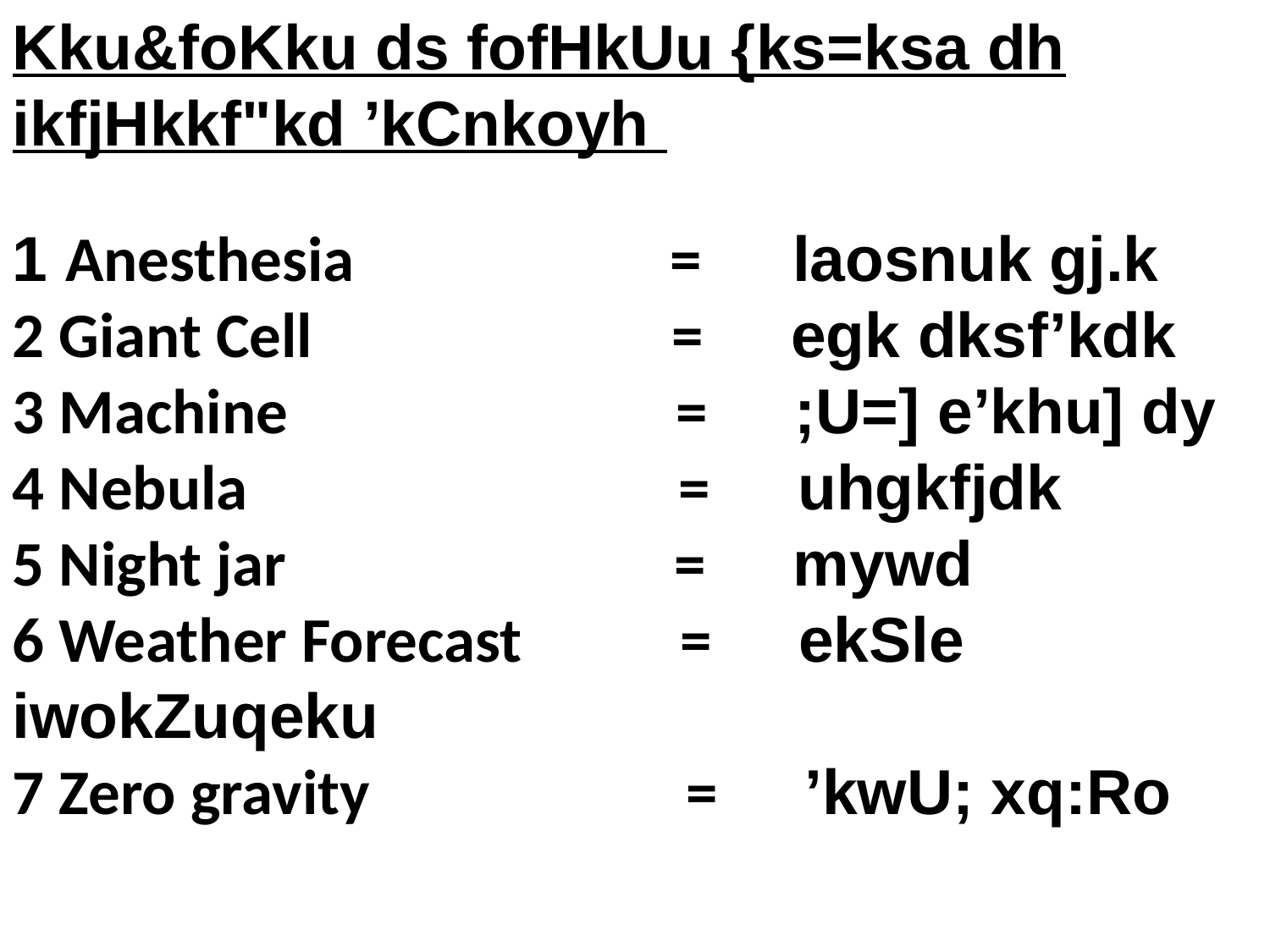

Kku&foKku ds fofHkUu {ks=ksa dh ikfjHkkf"kd ’kCnkoyh

1 Anesthesia                      =      laosnuk gj.k
2 Giant Cell                         =      egk dksf’kdk
3 Machine                           =      ;U=] e’khu] dy
4 Nebula                              =      uhgkfjdk
5 Night jar                           =      mywd
6 Weather Forecast           =      ekSle iwokZuqeku
7 Zero gravity                      =      ’kwU; xq:Ro